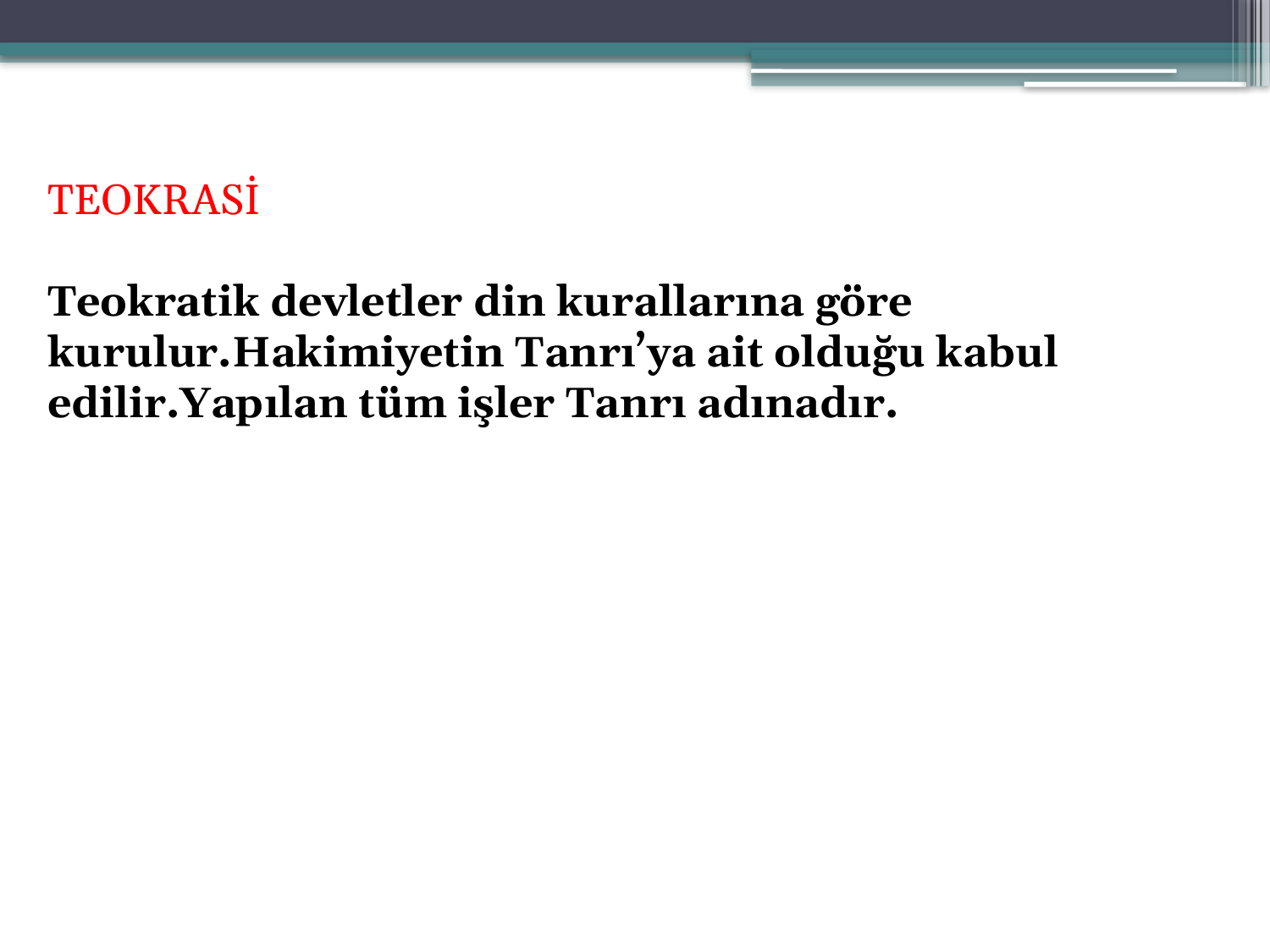

TEOKRASİ

Teokratik devletler din kurallarına göre kurulur.Hakimiyetin Tanrı’ya ait olduğu kabul edilir.Yapılan tüm işler Tanrı adınadır.